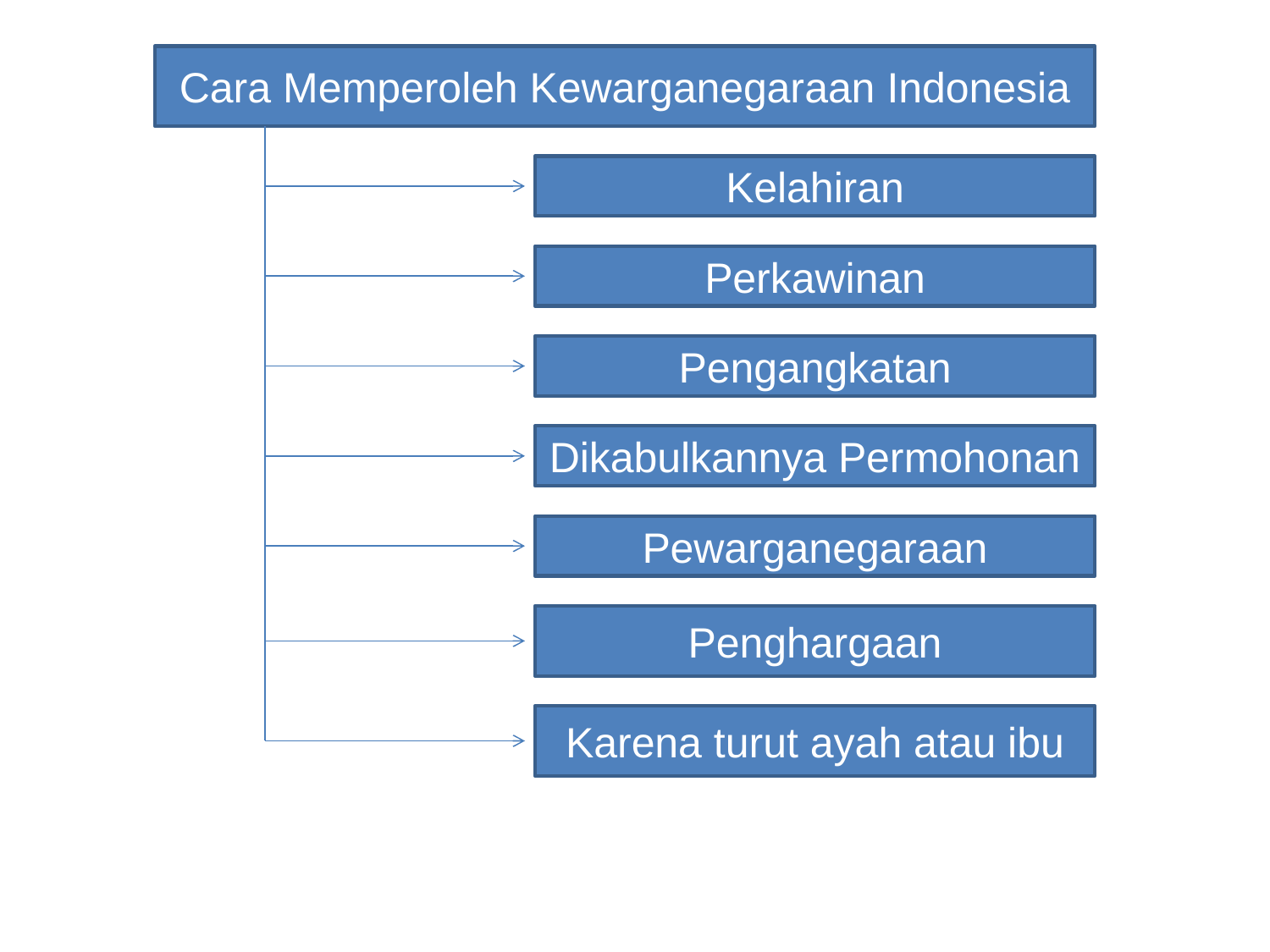

Cara Memperoleh Kewarganegaraan Indonesia
Kelahiran
Perkawinan
Pengangkatan
Dikabulkannya Permohonan
Pewarganegaraan

Penghargaan
Karena turut ayah atau ibu